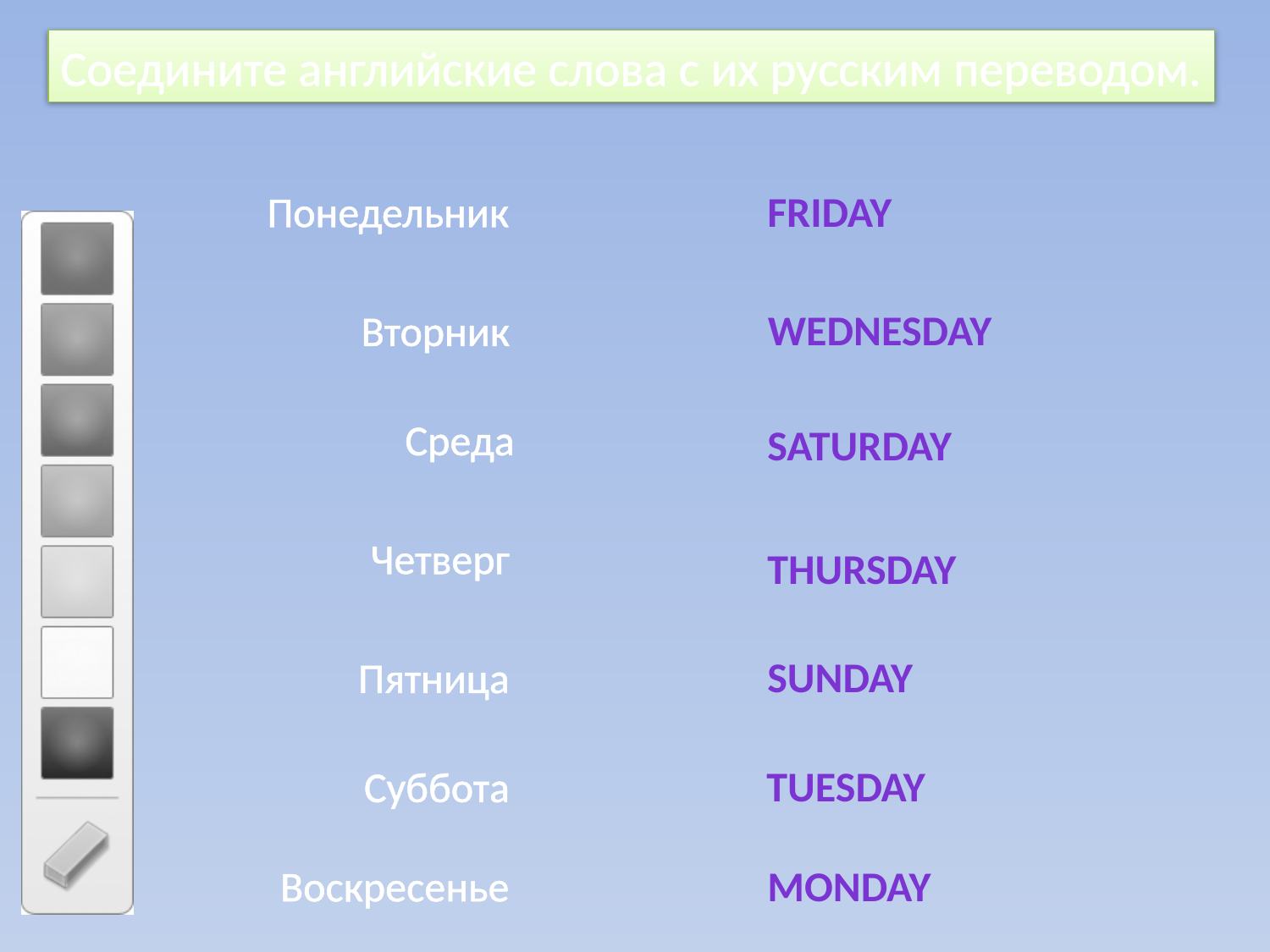

Соедините английские слова с их русским переводом.
Понедельник
Friday
Вторник
Wednesday
Среда
Saturday
Четверг
Thursday
Пятница
Sunday
Суббота
Tuesday
Воскресенье
Monday